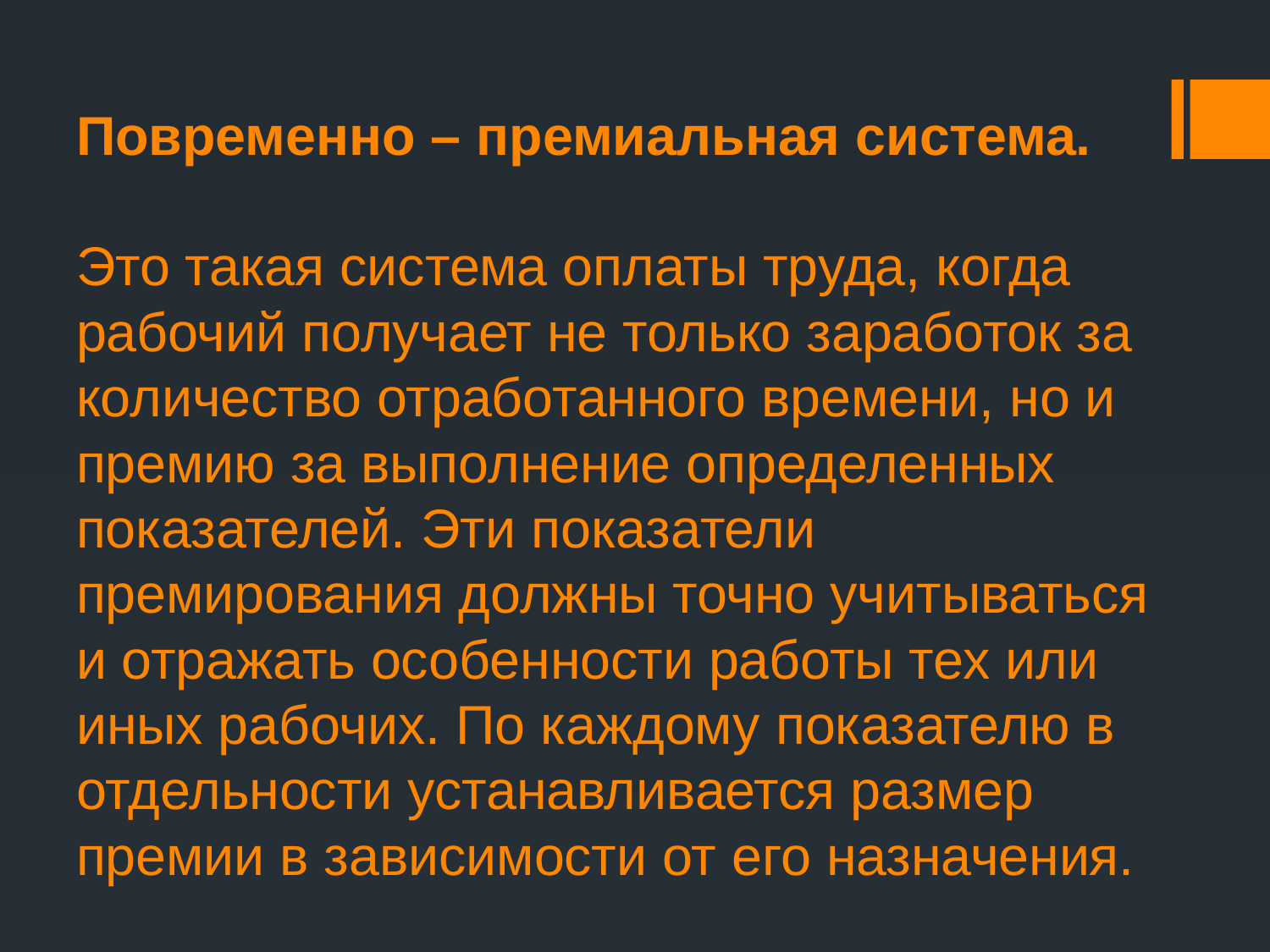

# Повременно – премиальная система. Это такая система оплаты труда, когда рабочий получает не только заработок за количество отработанного времени, но и премию за выполнение определенных показателей. Эти показатели премирования должны точно учитываться и отражать особенности работы тех или иных рабочих. По каждому показателю в отдельности устанавливается размер премии в зависимости от его назначения.